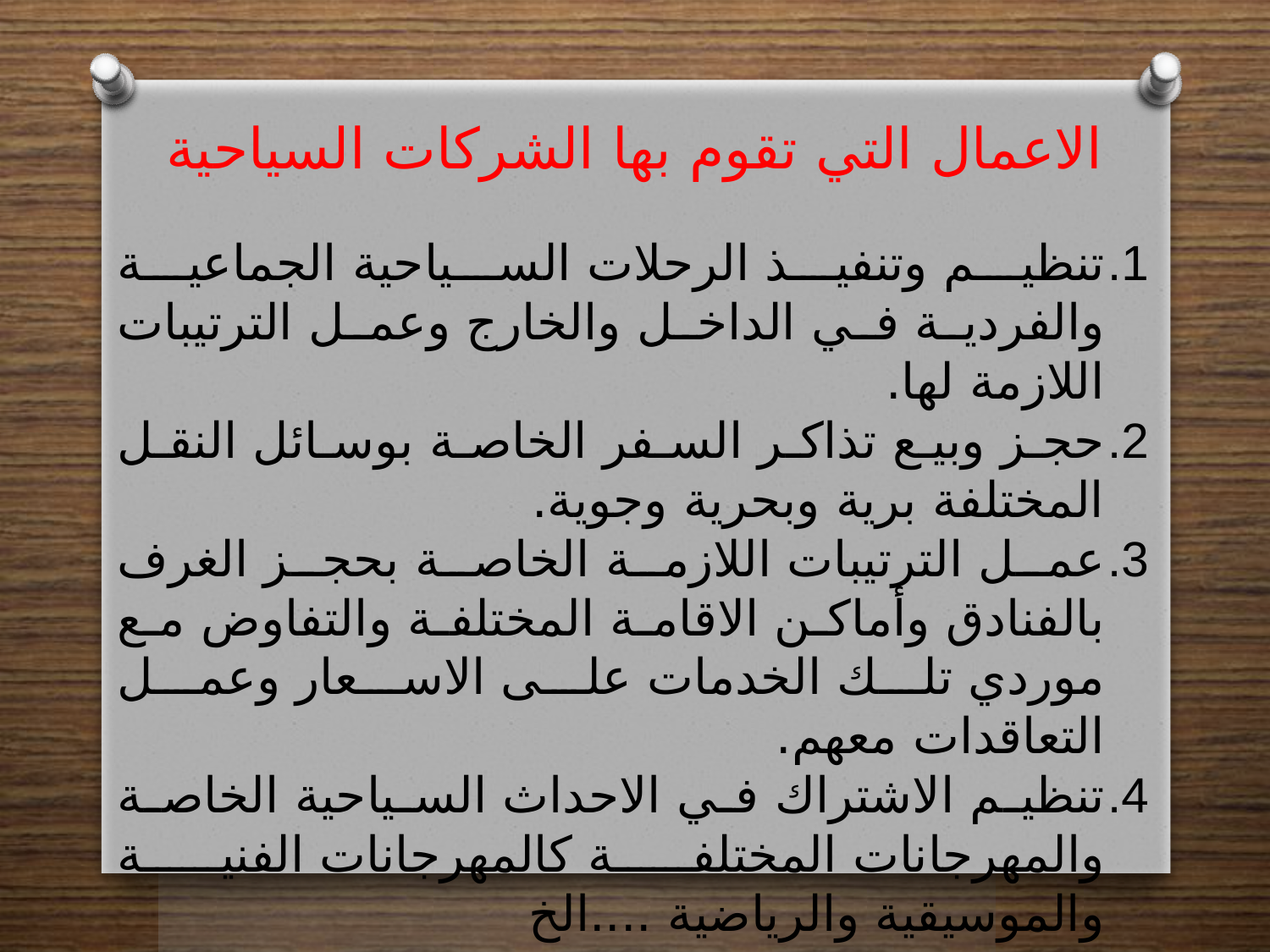

الاعمال التي تقوم بها الشركات السياحية

تنظيم وتنفيذ الرحلات السياحية الجماعية والفردية في الداخل والخارج وعمل الترتيبات اللازمة لها.
حجز وبيع تذاكر السفر الخاصة بوسائل النقل المختلفة برية وبحرية وجوية.
عمل الترتيبات اللازمة الخاصة بحجز الغرف بالفنادق وأماكن الاقامة المختلفة والتفاوض مع موردي تلك الخدمات على الاسعار وعمل التعاقدات معهم.
تنظيم الاشتراك في الاحداث السياحية الخاصة والمهرجانات المختلفة كالمهرجانات الفنية والموسيقية والرياضية ....الخ